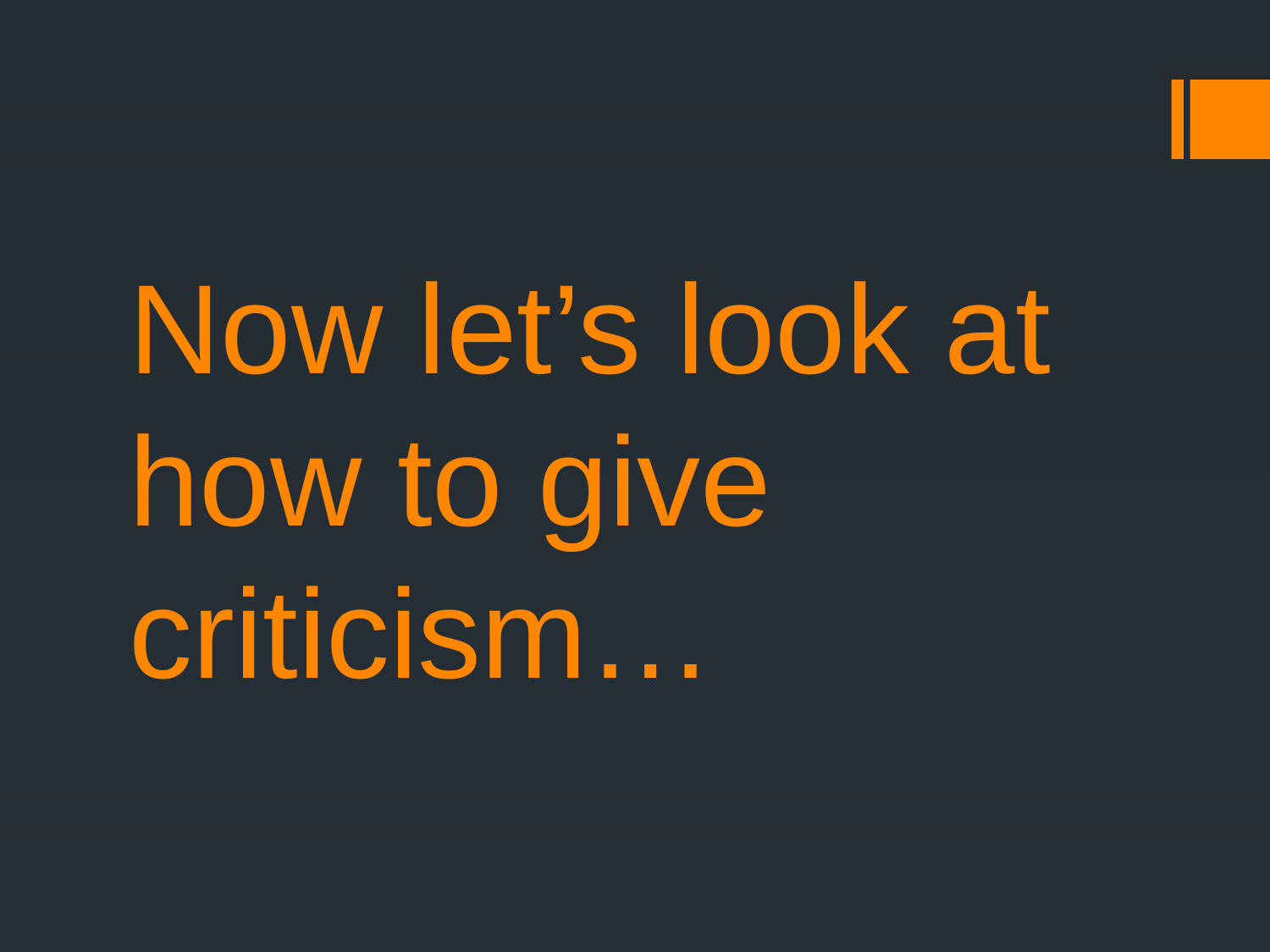

# Now let’s look at how to give criticism…